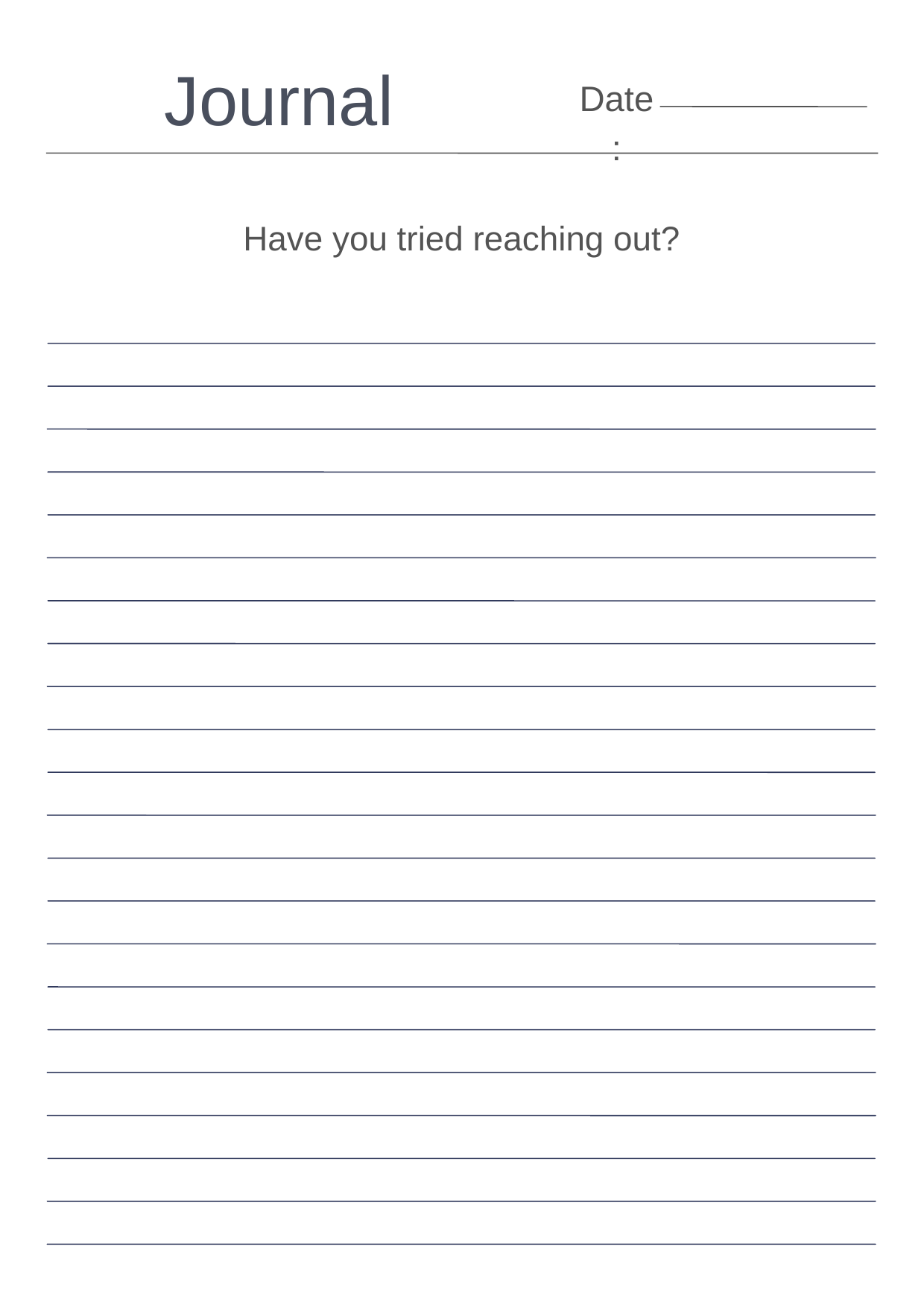

Journal
Date:

Have you tried reaching out?